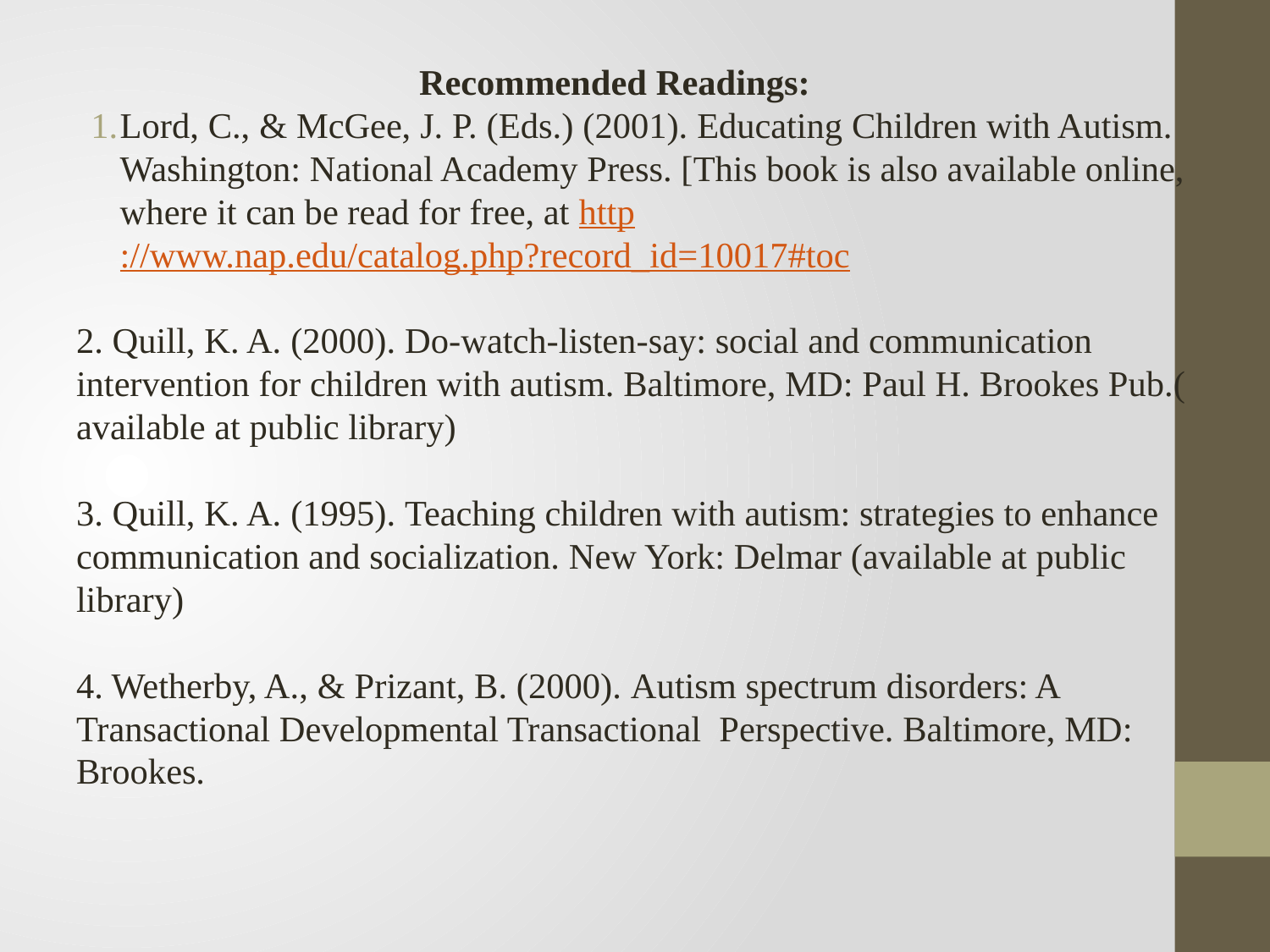

Recommended Readings:
Lord, C., & McGee, J. P. (Eds.) (2001). Educating Children with Autism. Washington: National Academy Press. [This book is also available online, where it can be read for free, at http://www.nap.edu/catalog.php?record_id=10017#toc

2. Quill, K. A. (2000). Do-watch-listen-say: social and communication intervention for children with autism. Baltimore, MD: Paul H. Brookes Pub.( available at public library)

3. Quill, K. A. (1995). Teaching children with autism: strategies to enhance communication and socialization. New York: Delmar (available at public library)

4. Wetherby, A., & Prizant, B. (2000). Autism spectrum disorders: A Transactional Developmental Transactional  Perspective. Baltimore, MD: Brookes.